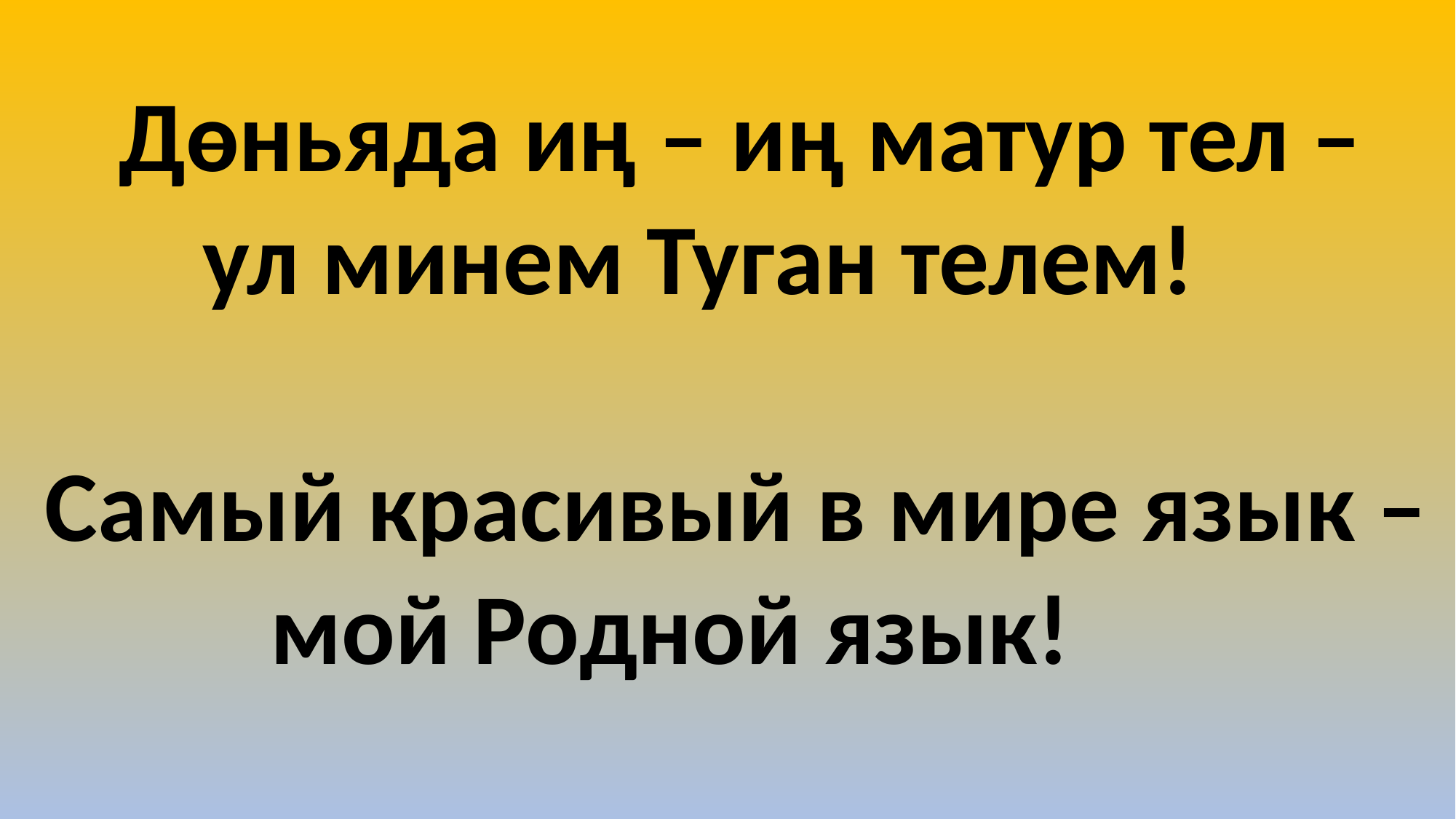

Дөньяда иң – иң матур тел –
        ул минем Туган телем!

 Самый красивый в мире язык –
           мой Родной язык!